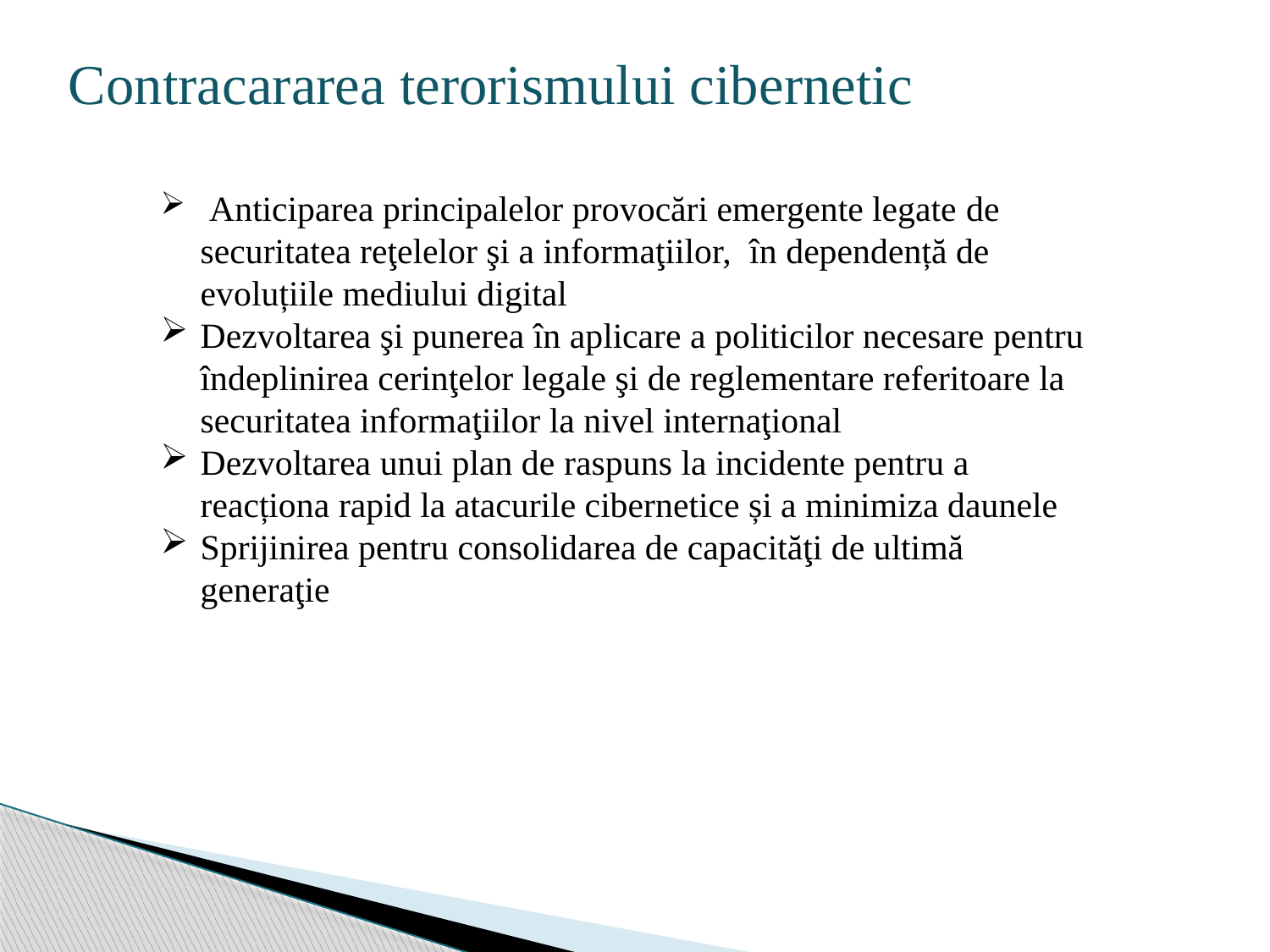

Contracararea terorismului cibernetic
 Anticiparea principalelor provocări emergente legate de securitatea reţelelor şi a informaţiilor,  în dependență de evoluțiile mediului digital
Dezvoltarea şi punerea în aplicare a politicilor necesare pentru îndeplinirea cerinţelor legale şi de reglementare referitoare la securitatea informaţiilor la nivel internaţional
Dezvoltarea unui plan de raspuns la incidente pentru a reacționa rapid la atacurile cibernetice și a minimiza daunele
Sprijinirea pentru consolidarea de capacităţi de ultimă generaţie